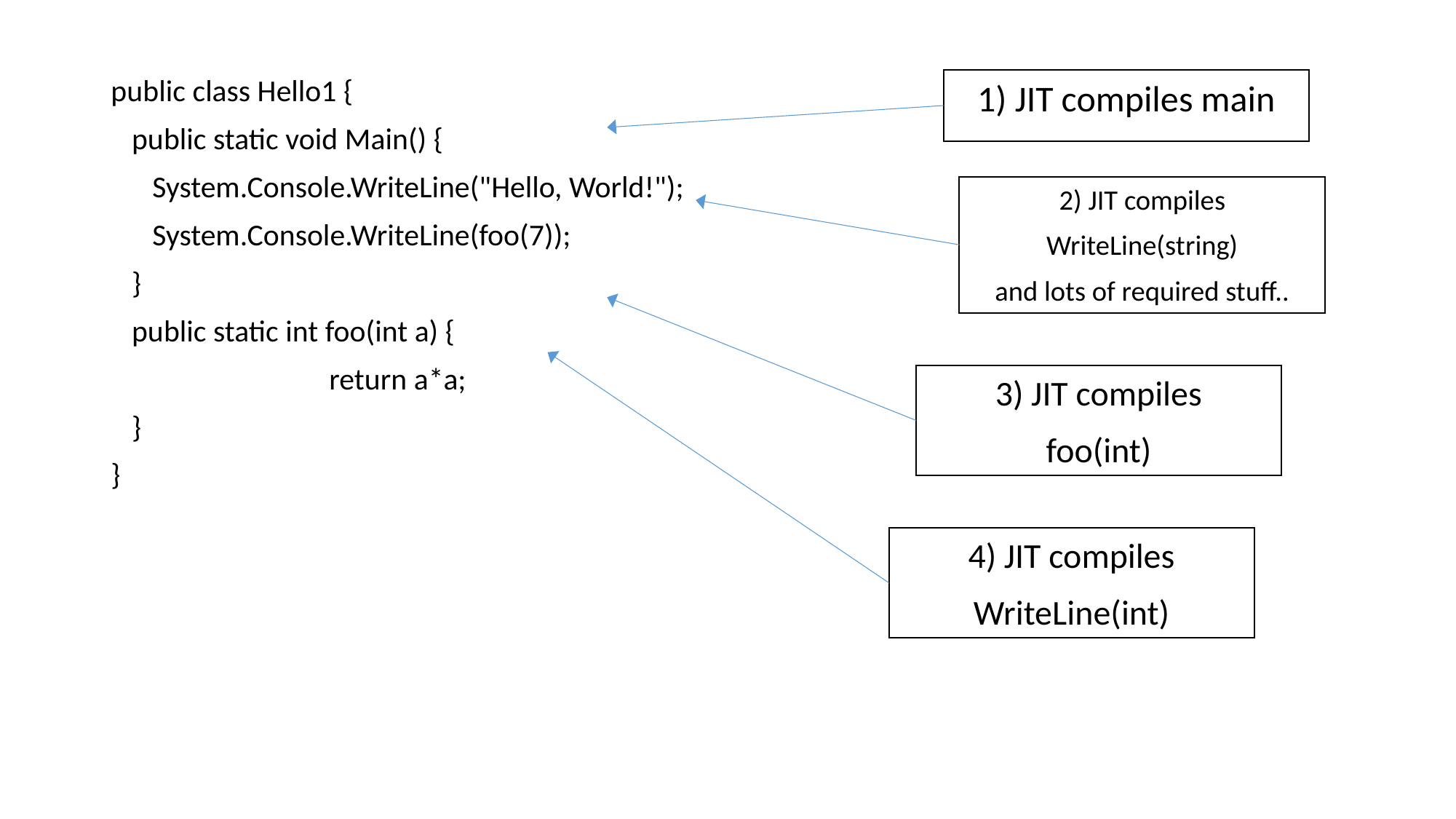

public class Hello1 {
   public static void Main() {
      System.Console.WriteLine("Hello, World!");
      System.Console.WriteLine(foo(7));
   }
   public static int foo(int a) {
   		return a*a;
   }
}
1) JIT compiles main
2) JIT compiles
WriteLine(string)
and lots of required stuff..
3) JIT compiles
foo(int)
4) JIT compiles
WriteLine(int)